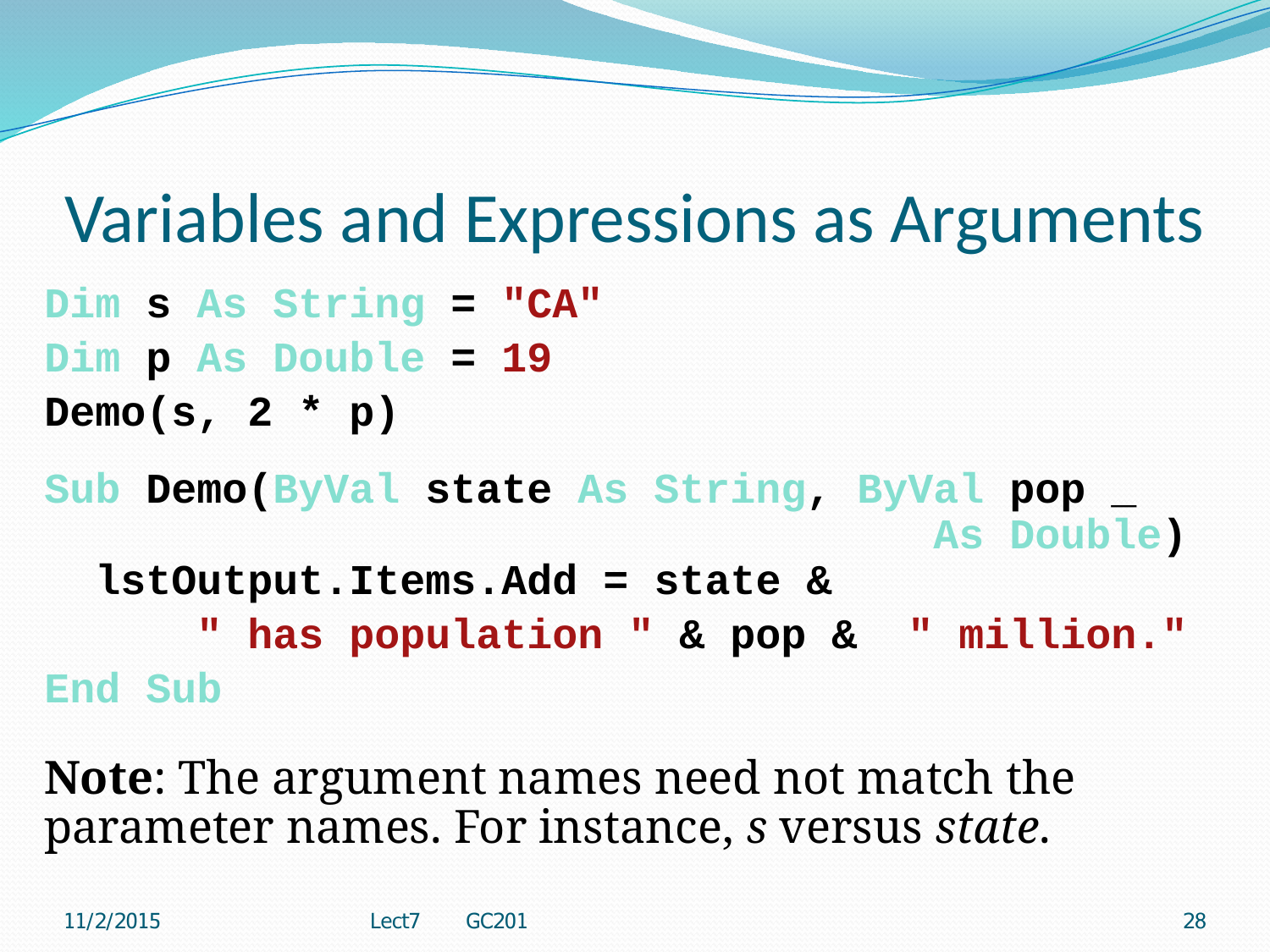

# Variables and Expressions as Arguments
Dim s As String = "CA"
Dim p As Double = 19
Demo(s, 2 * p)
Sub Demo(ByVal state As String, ByVal pop _
                                   As Double)
  lstOutput.Items.Add = state &
      " has population " & pop &  " million."
End Sub
Note: The argument names need not match the parameter names. For instance, s versus state.
11/2/2015
Lect7       GC201
28